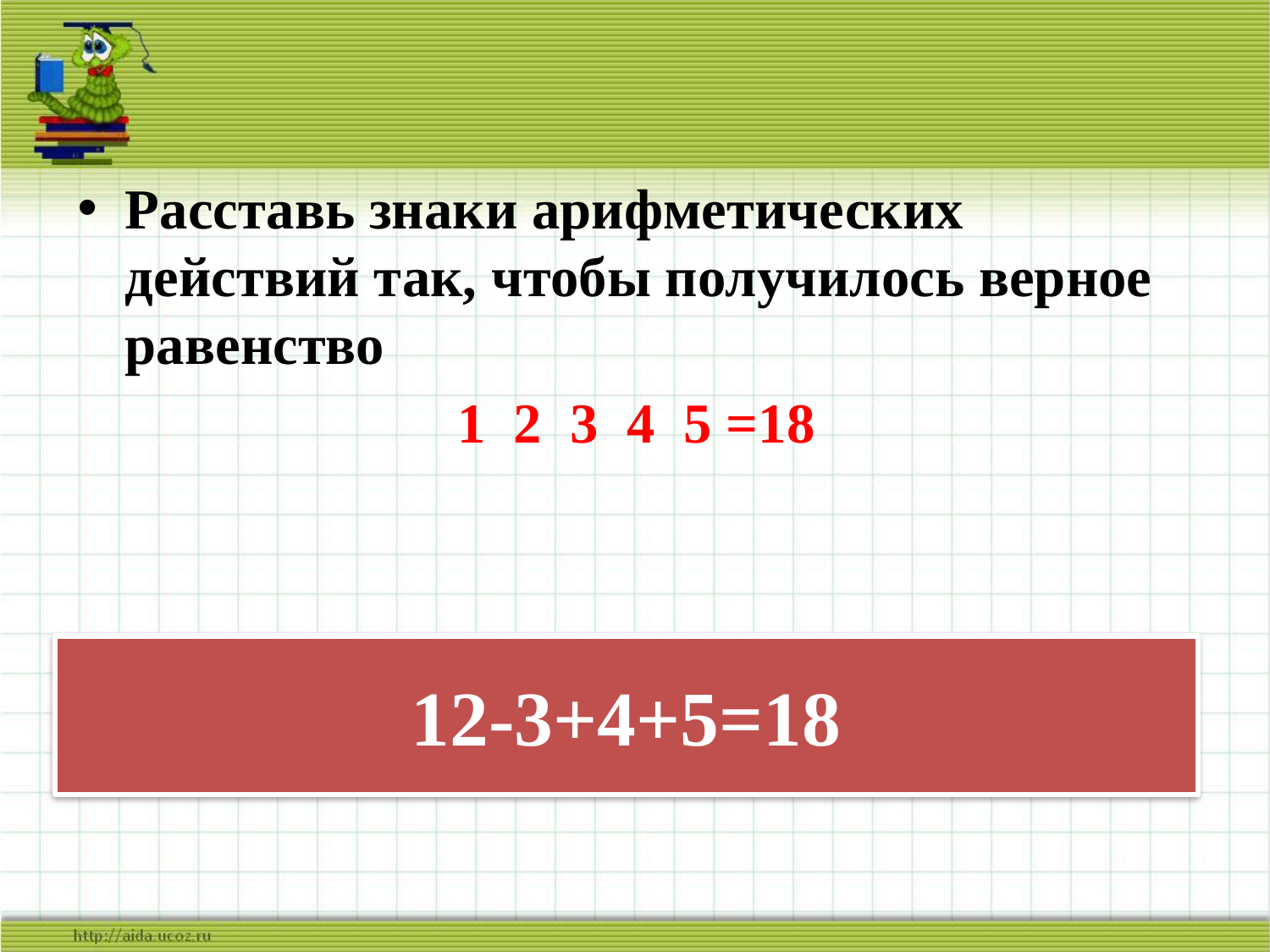

Расставь знаки арифметических действий так, чтобы получилось верное равенство
1  2  3  4  5 =18
# 12-3+4+5=18